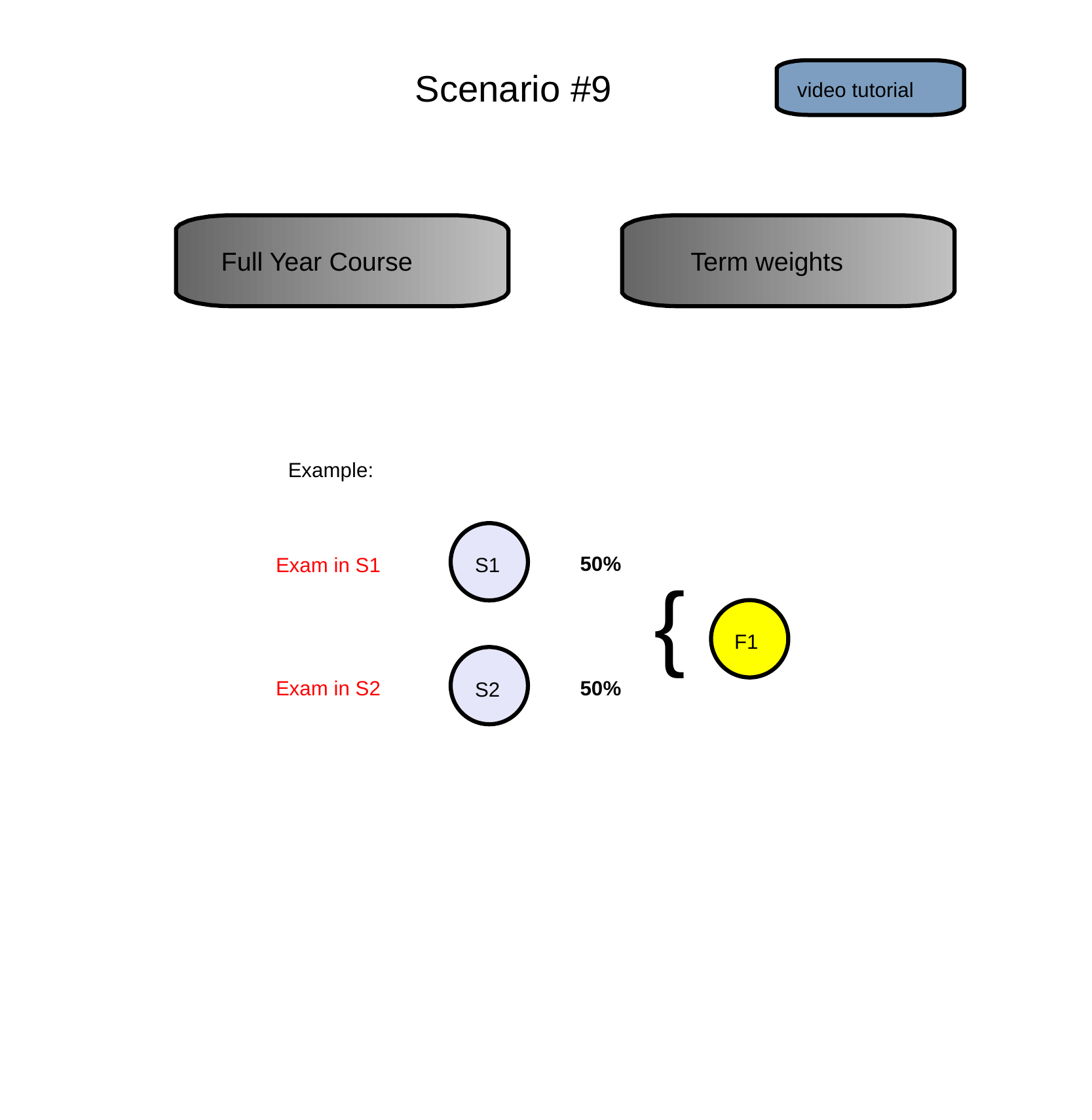

Scenario #9

video tutorial

Full Year Course

Term weights
Example:

50%
Exam in S1
S1
{

F1

Exam in S2
50%
S2